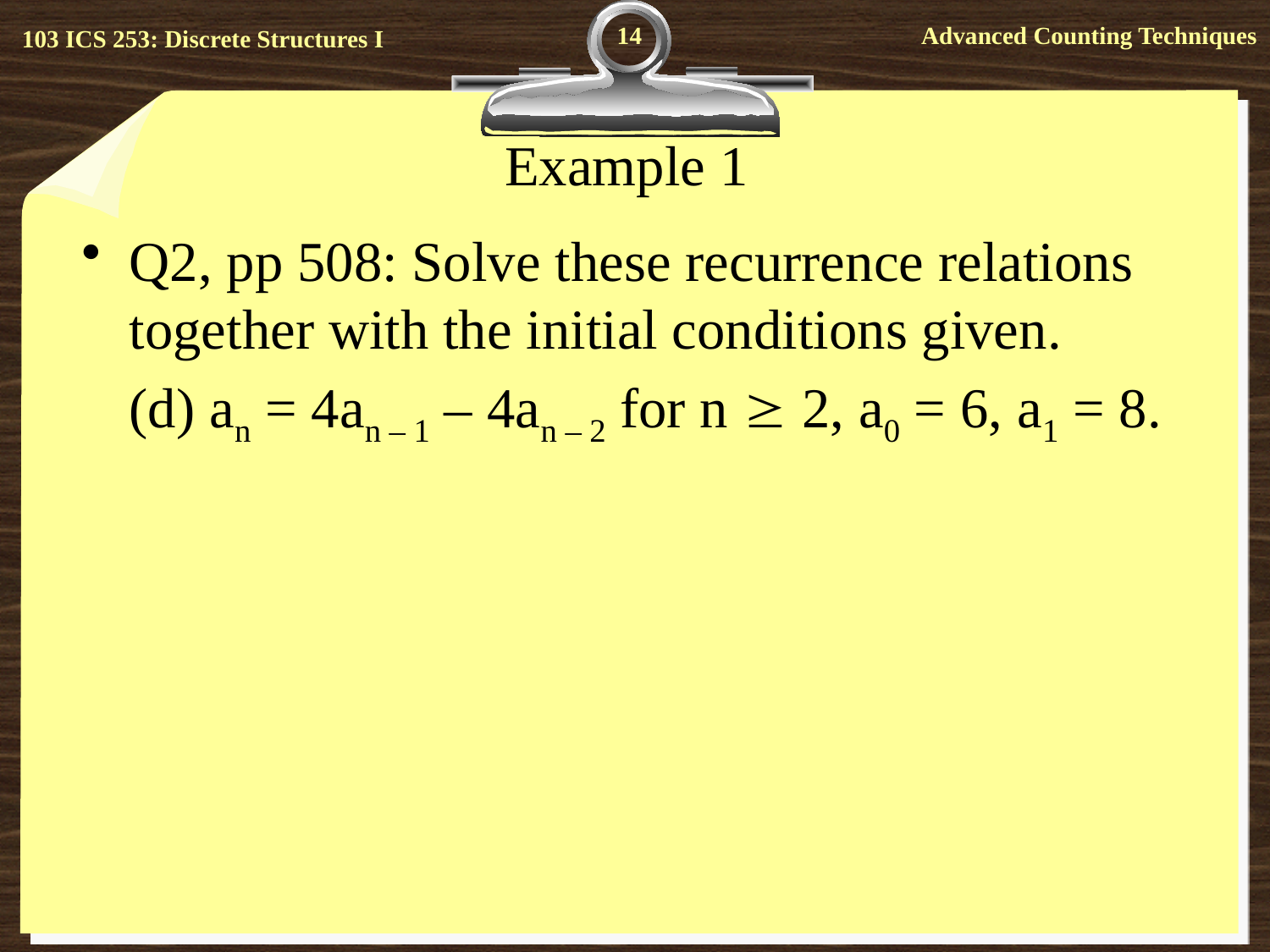

14
# Example 1
Q2, pp 508: Solve these recurrence relations together with the initial conditions given.
	(d) an = 4an – 1 – 4an – 2 for n ≥ 2, a0 = 6, a1 = 8.